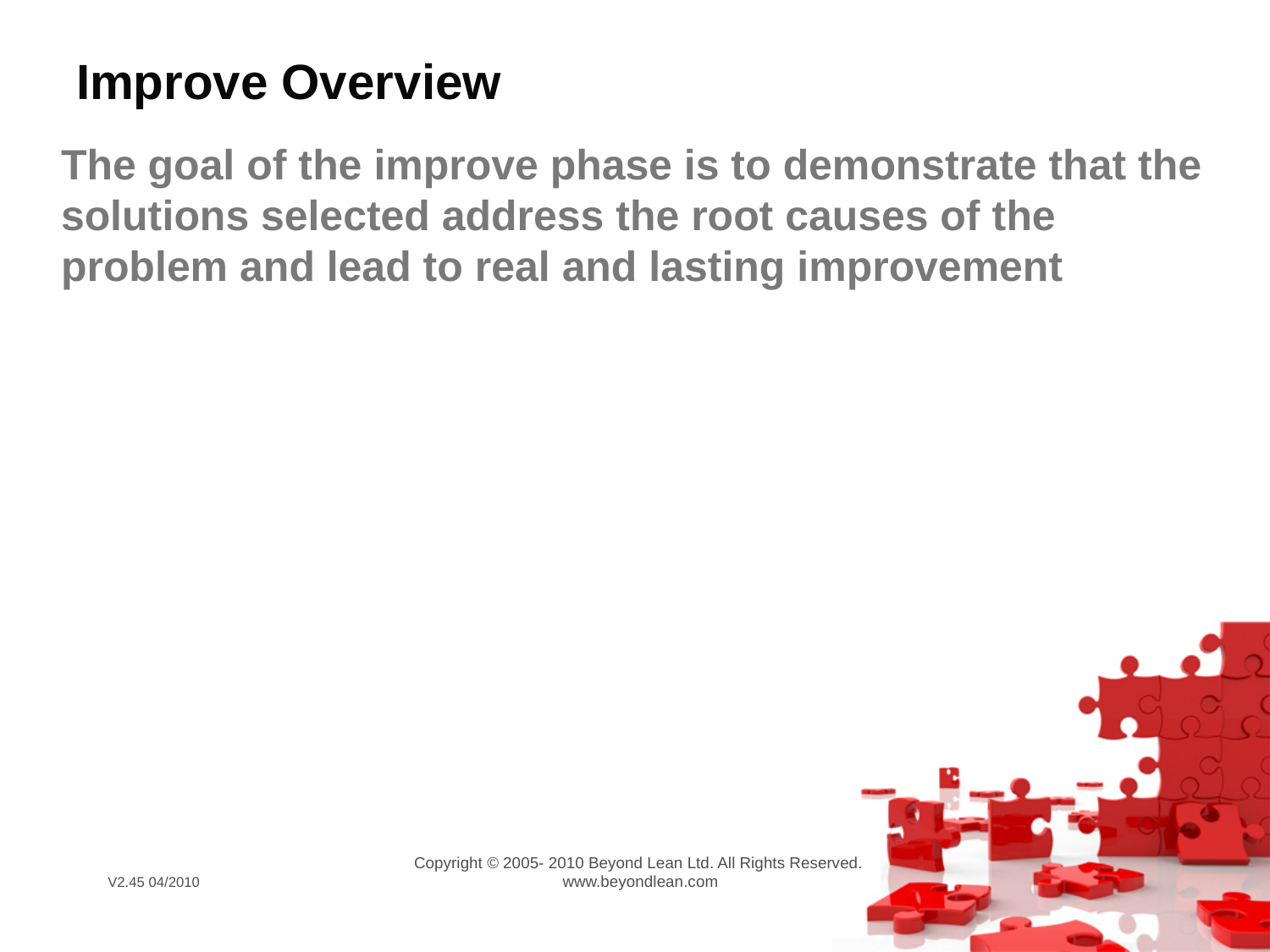

# Improve Overview
The goal of the improve phase is to demonstrate that the solutions selected address the root causes of the problem and lead to real and lasting improvement